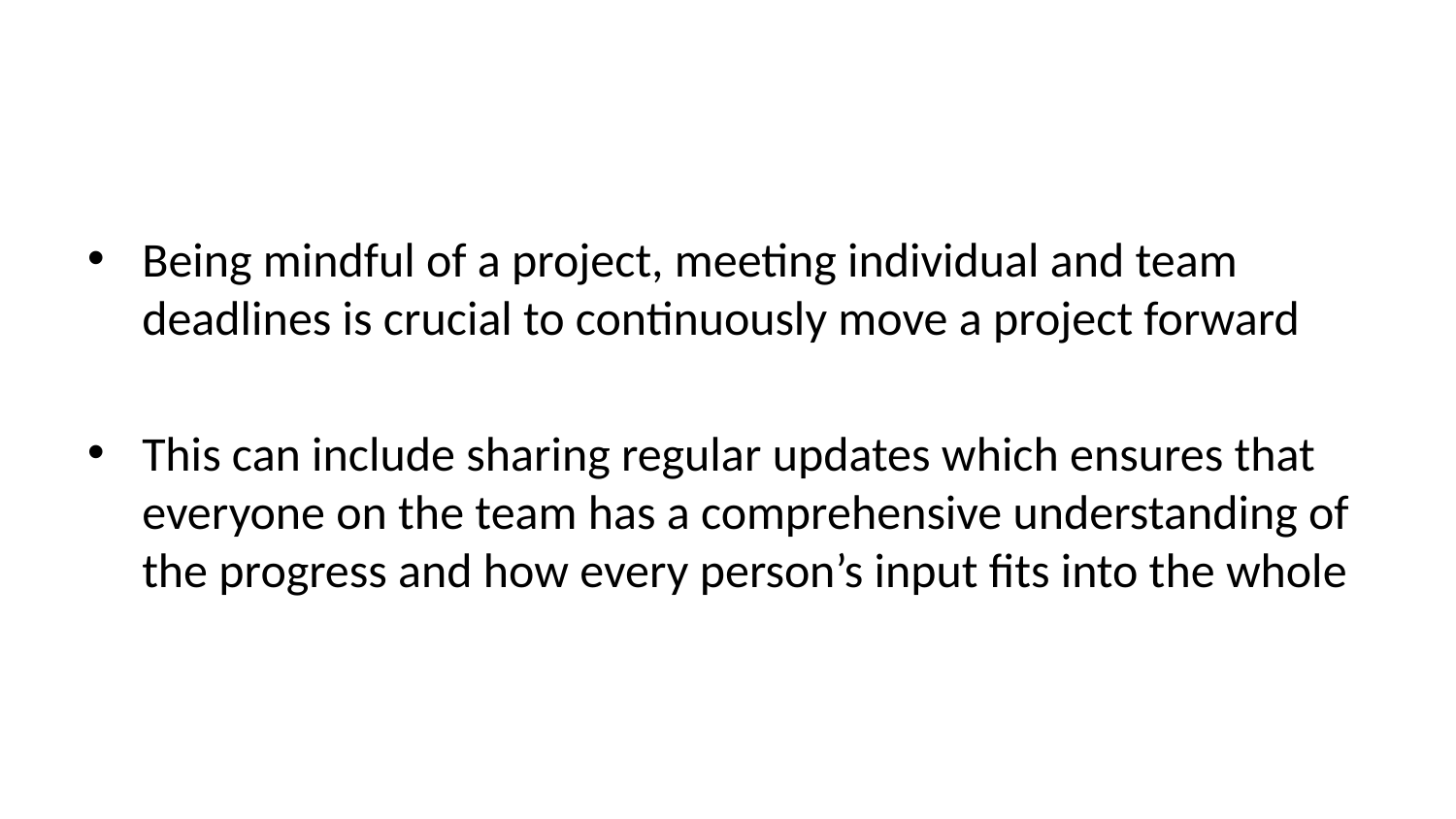

Being mindful of a project, meeting individual and team deadlines is crucial to continuously move a project forward

This can include sharing regular updates which ensures that everyone on the team has a comprehensive understanding of the progress and how every person’s input fits into the whole